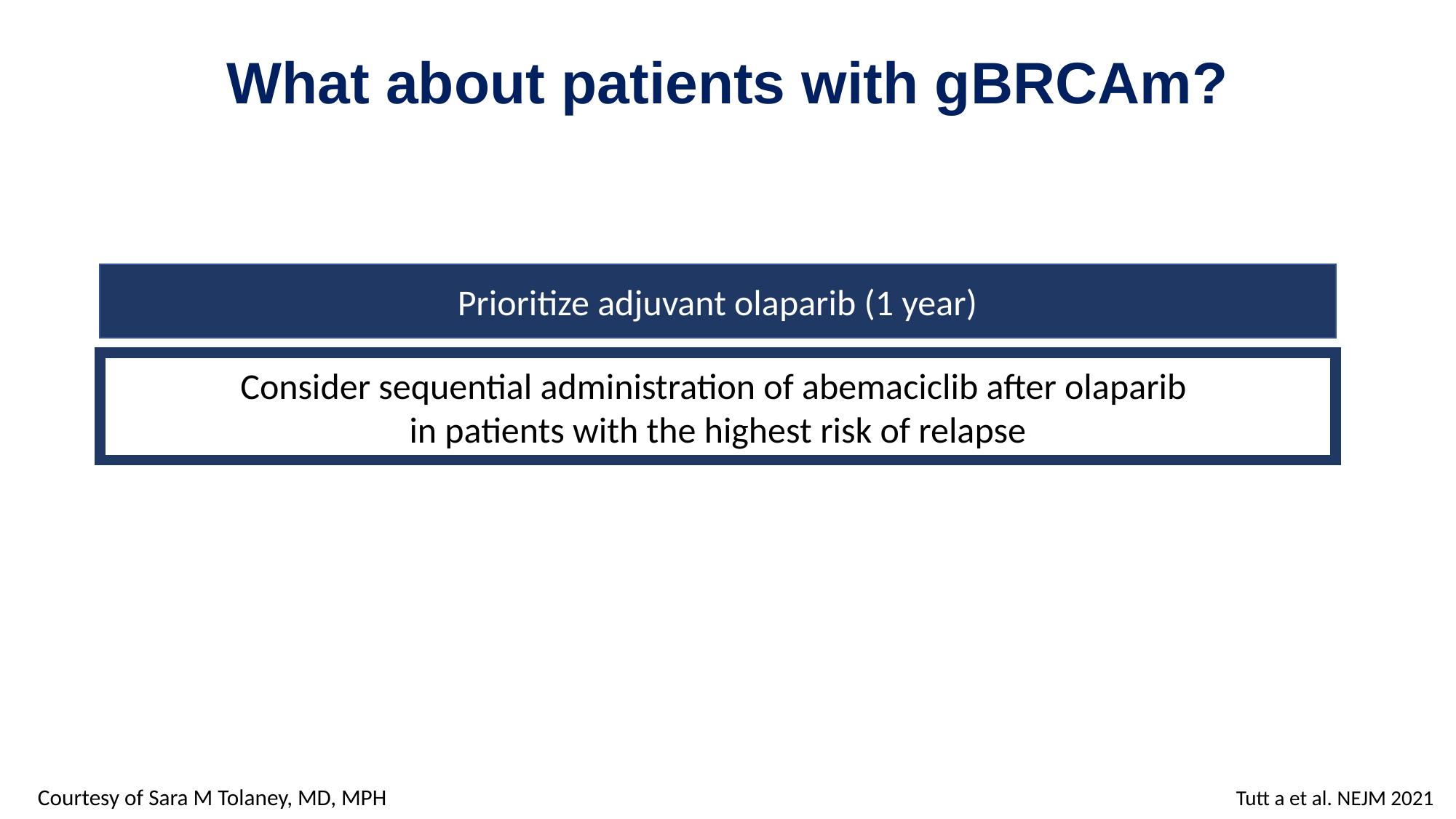

What about patients with gBRCAm?

Prioritize adjuvant olaparib (1 year)

Consider sequential administration of abemaciclib after olaparib
in patients with the highest risk of relapse
Courtesy of Sara M Tolaney, MD, MPH
Tutt a et al. NEJM 2021